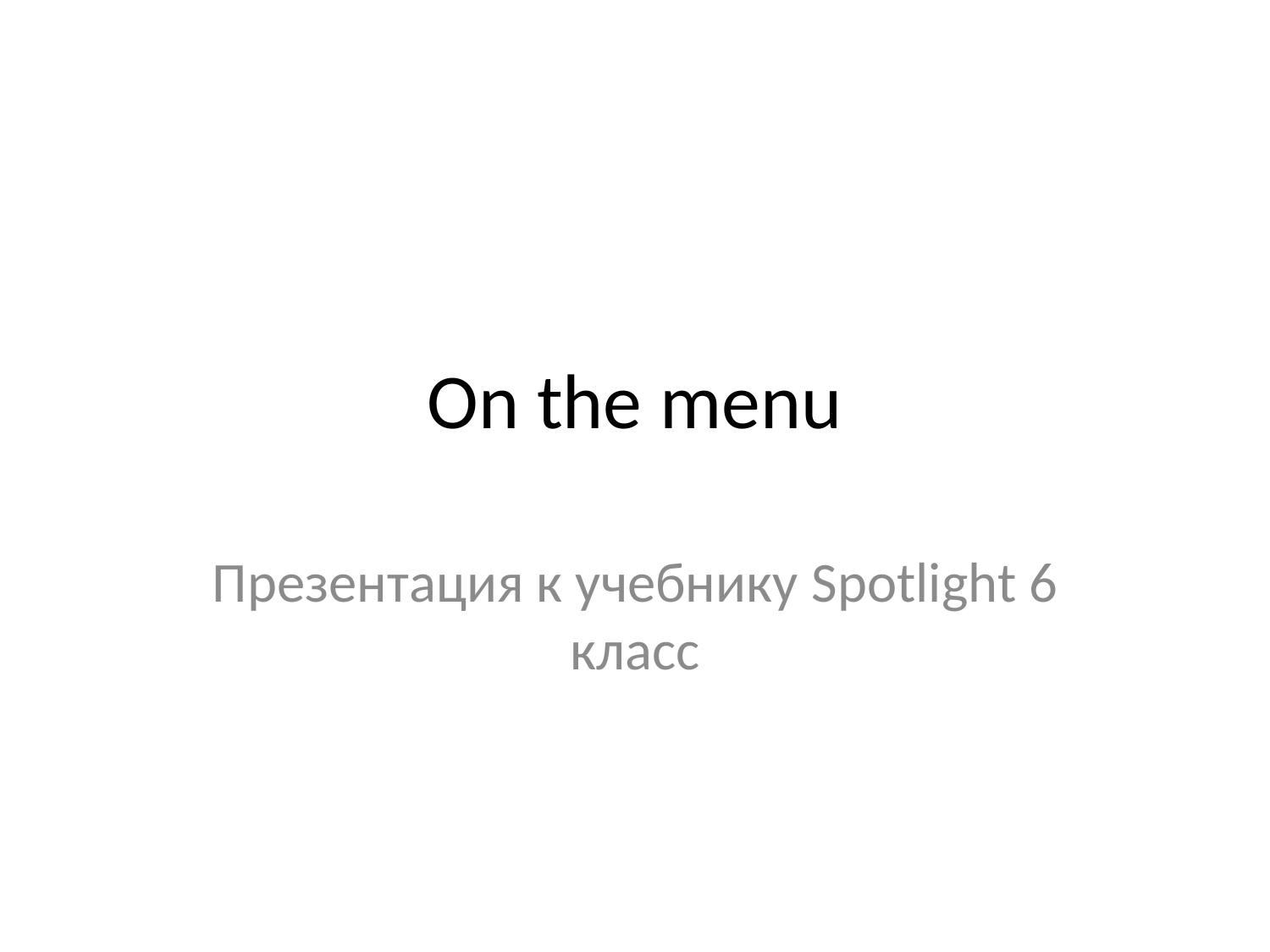

# On the menu
Презентация к учебнику Spotlight 6 класс